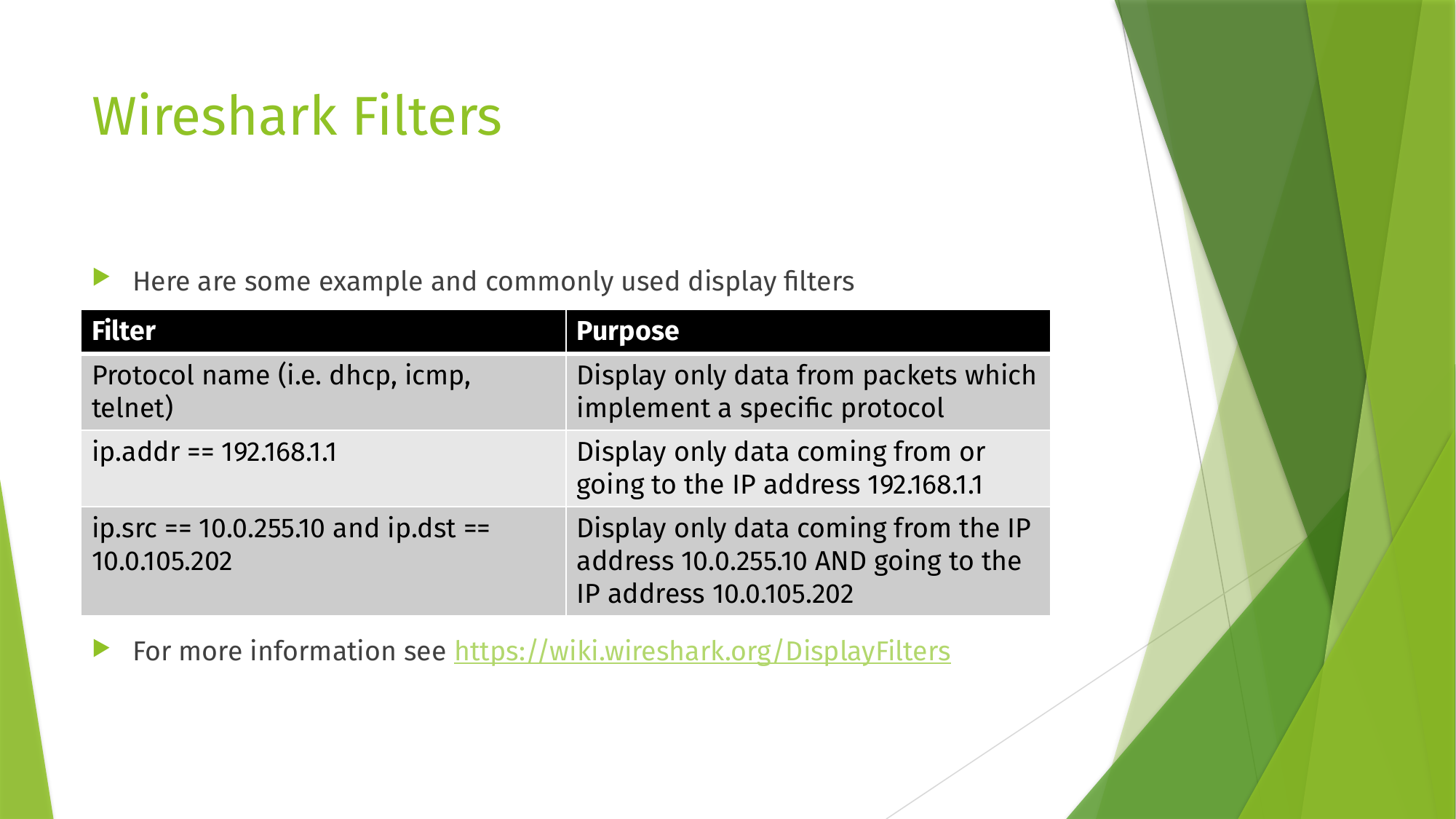

# Wireshark Filters
Here are some example and commonly used display filters
| Filter | Purpose |
| --- | --- |
| Protocol name (i.e. dhcp, icmp, telnet) | Display only data from packets which implement a specific protocol |
| ip.addr == 192.168.1.1 | Display only data coming from or going to the IP address 192.168.1.1 |
| ip.src == 10.0.255.10 and ip.dst == 10.0.105.202 | Display only data coming from the IP address 10.0.255.10 AND going to the IP address 10.0.105.202 |
For more information see https://wiki.wireshark.org/DisplayFilters